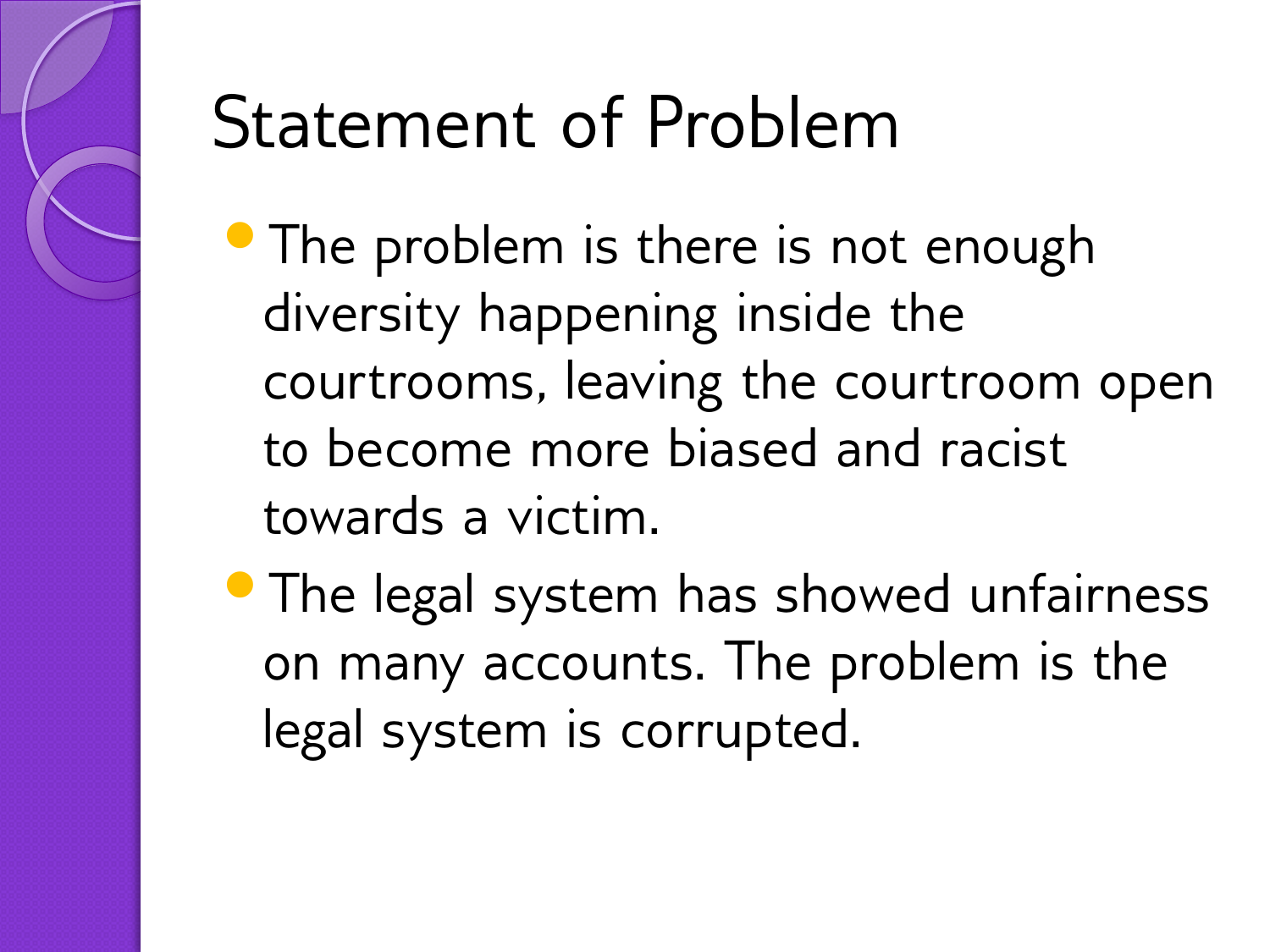

# Statement of Problem
The problem is there is not enough diversity happening inside the courtrooms, leaving the courtroom open to become more biased and racist towards a victim.
The legal system has showed unfairness on many accounts. The problem is the legal system is corrupted.